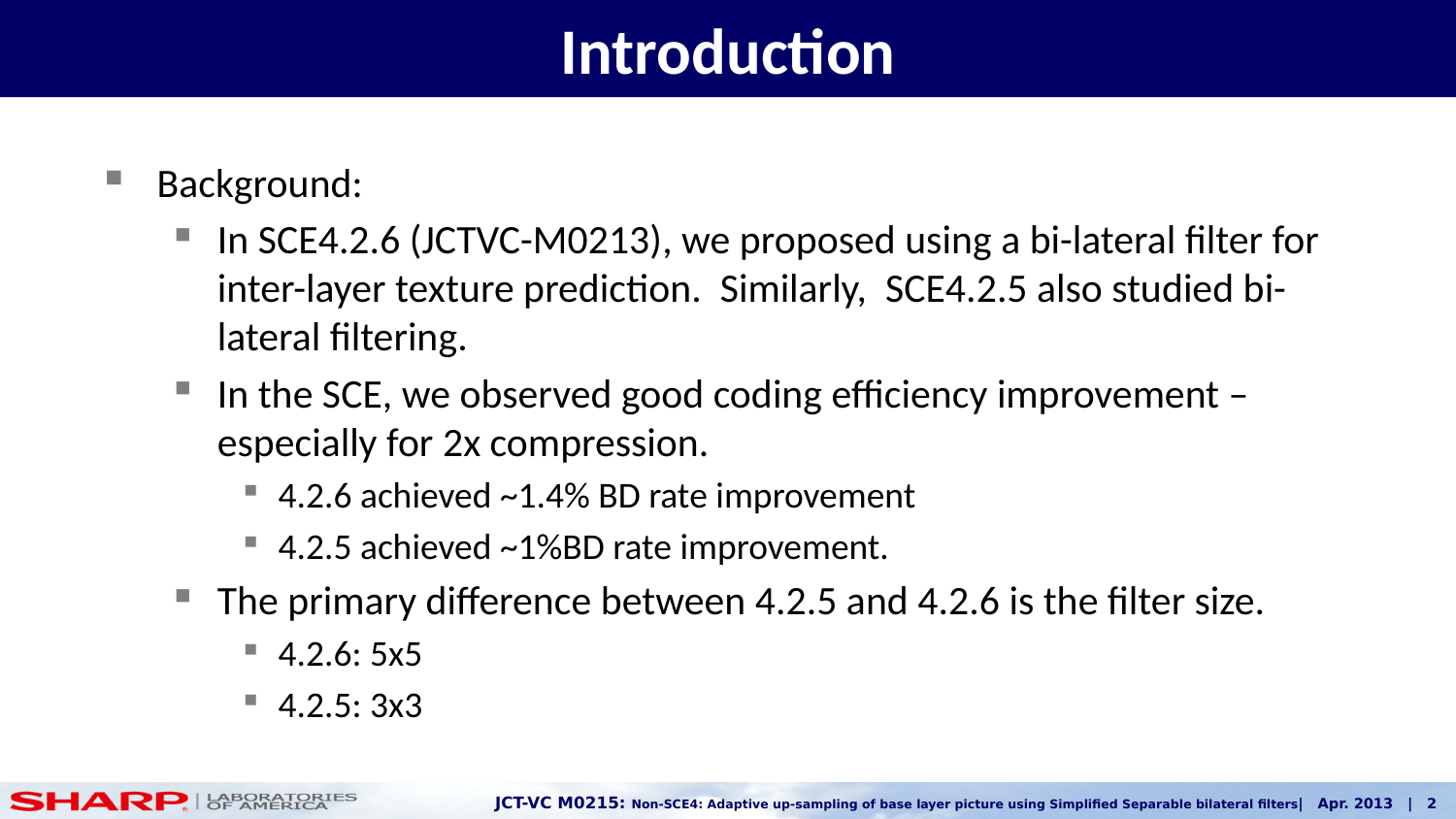

# Introduction
Background:
In SCE4.2.6 (JCTVC-M0213), we proposed using a bi-lateral filter for inter-layer texture prediction.  Similarly,  SCE4.2.5 also studied bi-lateral filtering.
In the SCE, we observed good coding efficiency improvement – especially for 2x compression.
4.2.6 achieved ~1.4% BD rate improvement
4.2.5 achieved ~1%BD rate improvement.
The primary difference between 4.2.5 and 4.2.6 is the filter size.
4.2.6: 5x5
4.2.5: 3x3